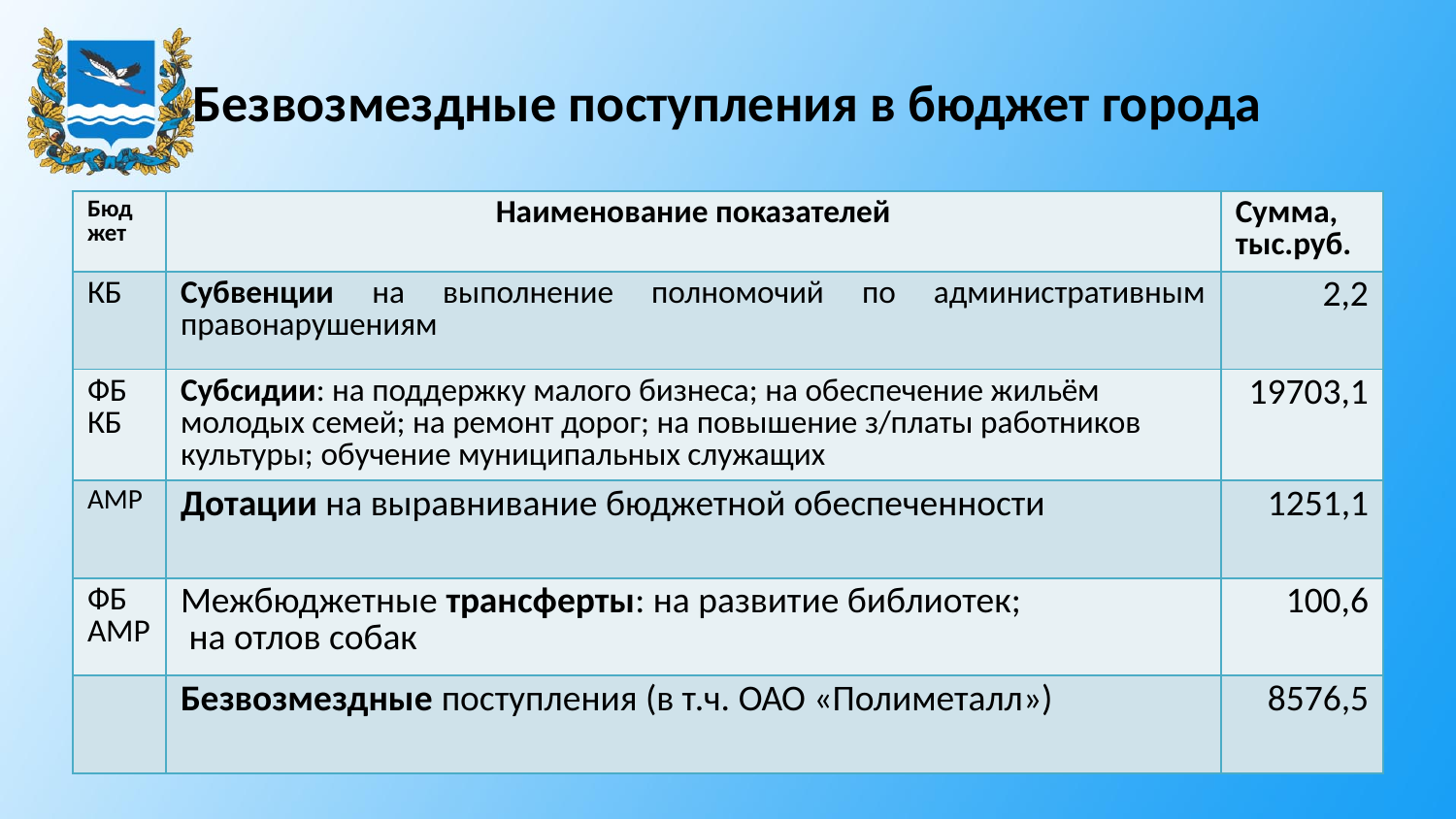

# Безвозмездные поступления в бюджет города
| Бюд жет | Наименование показателей | Сумма, тыс.руб. |
| --- | --- | --- |
| КБ | Субвенции на выполнение полномочий по административным правонарушениям | 2,2 |
| ФБ КБ | Субсидии: на поддержку малого бизнеса; на обеспечение жильём молодых семей; на ремонт дорог; на повышение з/платы работников культуры; обучение муниципальных служащих | 19703,1 |
| АМР | Дотации на выравнивание бюджетной обеспеченности | 1251,1 |
| ФБ АМР | Межбюджетные трансферты: на развитие библиотек; на отлов собак | 100,6 |
|  | Безвозмездные поступления (в т.ч. ОАО «Полиметалл») | 8576,5 |